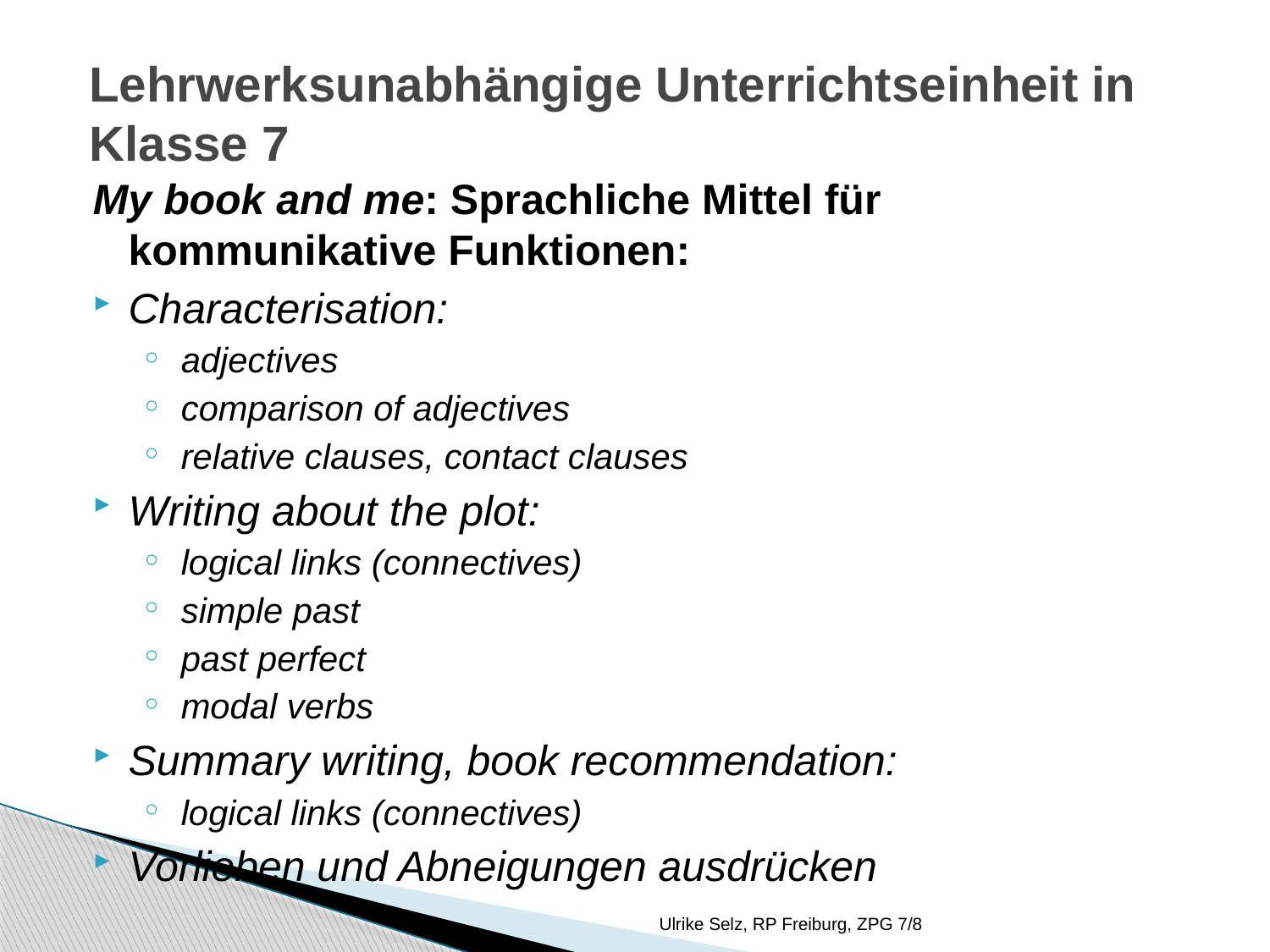

Lehrwerksunabhängige Unterrichtseinheit in Klasse 7
My book and me: Sprachliche Mittel für kommunikative Funktionen:
Characterisation:
adjectives
comparison of adjectives
relative clauses, contact clauses
Writing about the plot:
logical links (connectives)
simple past
past perfect
modal verbs
Summary writing, book recommendation:
logical links (connectives)
Vorlieben und Abneigungen ausdrücken

Ulrike Selz, RP Freiburg, ZPG 7/8